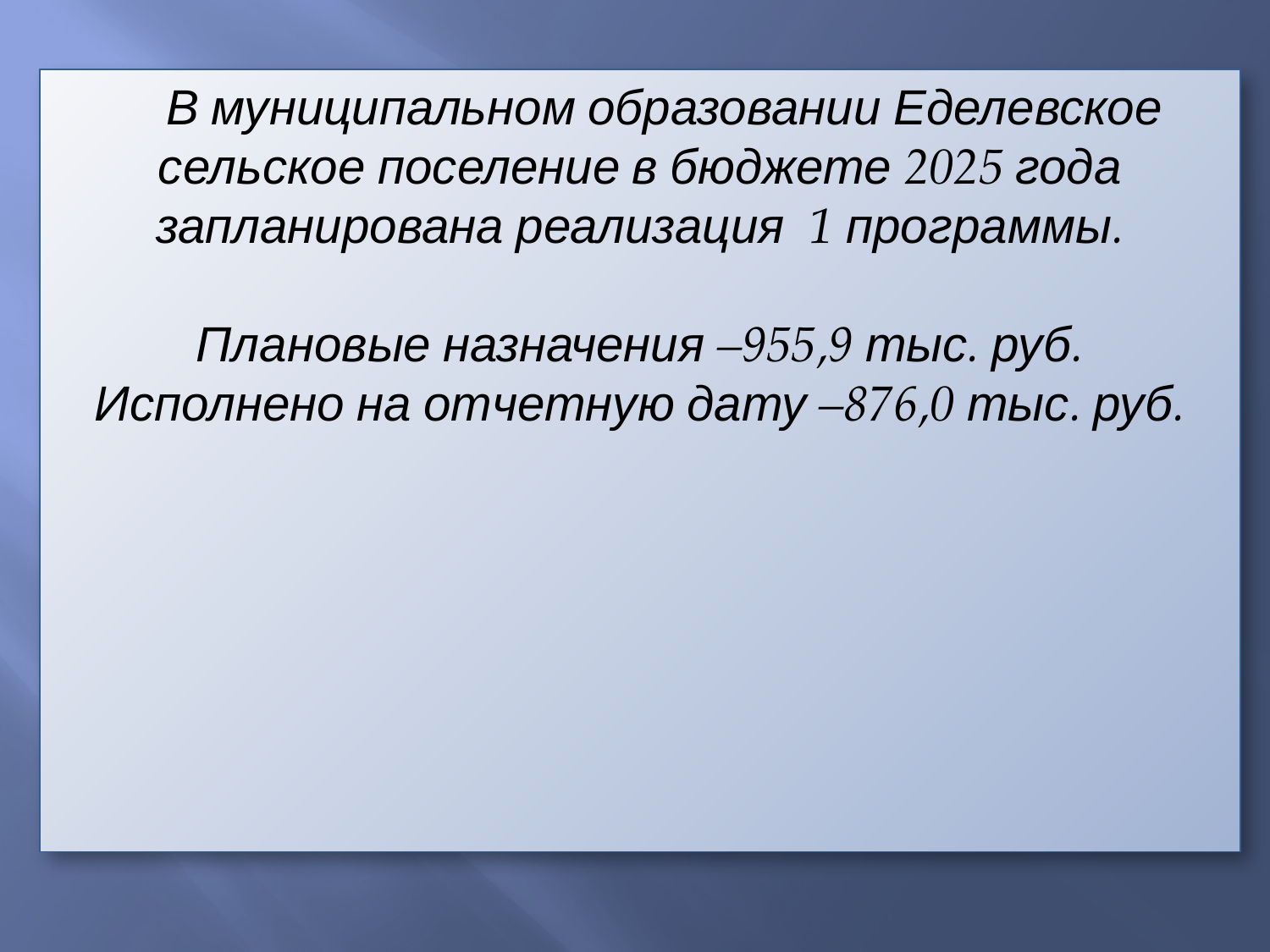

В муниципальном образовании Еделевское сельское поселение в бюджете 2025 года запланирована реализация  1 программы.

Плановые назначения –955,9 тыс. руб.
Исполнено на отчетную дату –876,0 тыс. руб.